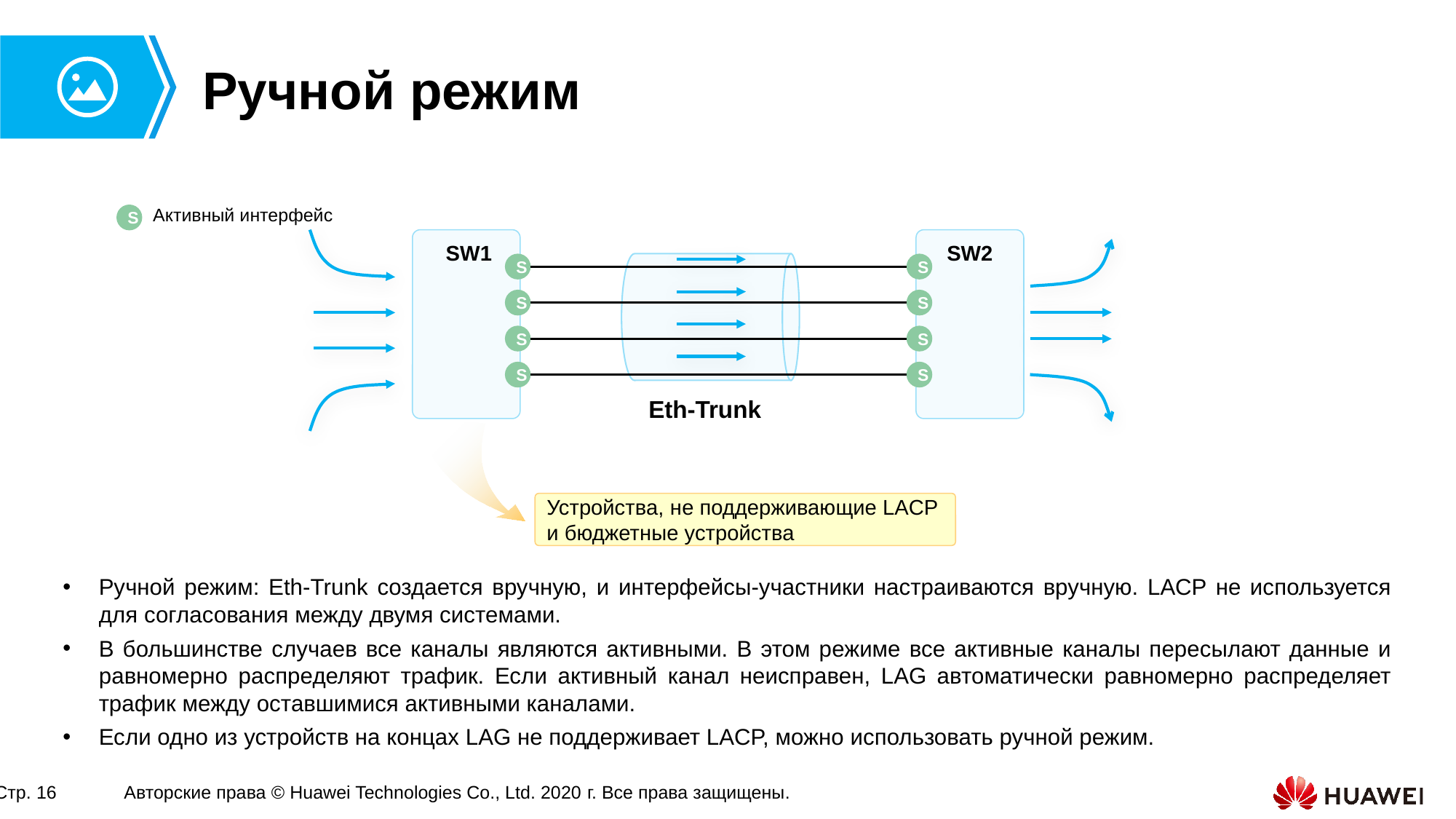

# Ручной режим
Активный интерфейс
S

SW1
SW2

S
S

S
S
S
S
S
S
Eth-Trunk

Устройства, не поддерживающие LACP и бюджетные устройства
Ручной режим: Eth-Trunk создается вручную, и интерфейсы-участники настраиваются вручную. LACP не используется для согласования между двумя системами.
В большинстве случаев все каналы являются активными. В этом режиме все активные каналы пересылают данные и равномерно распределяют трафик. Если активный канал неисправен, LAG автоматически равномерно распределяет трафик между оставшимися активными каналами.
Если одно из устройств на концах LAG не поддерживает LACP, можно использовать ручной режим.